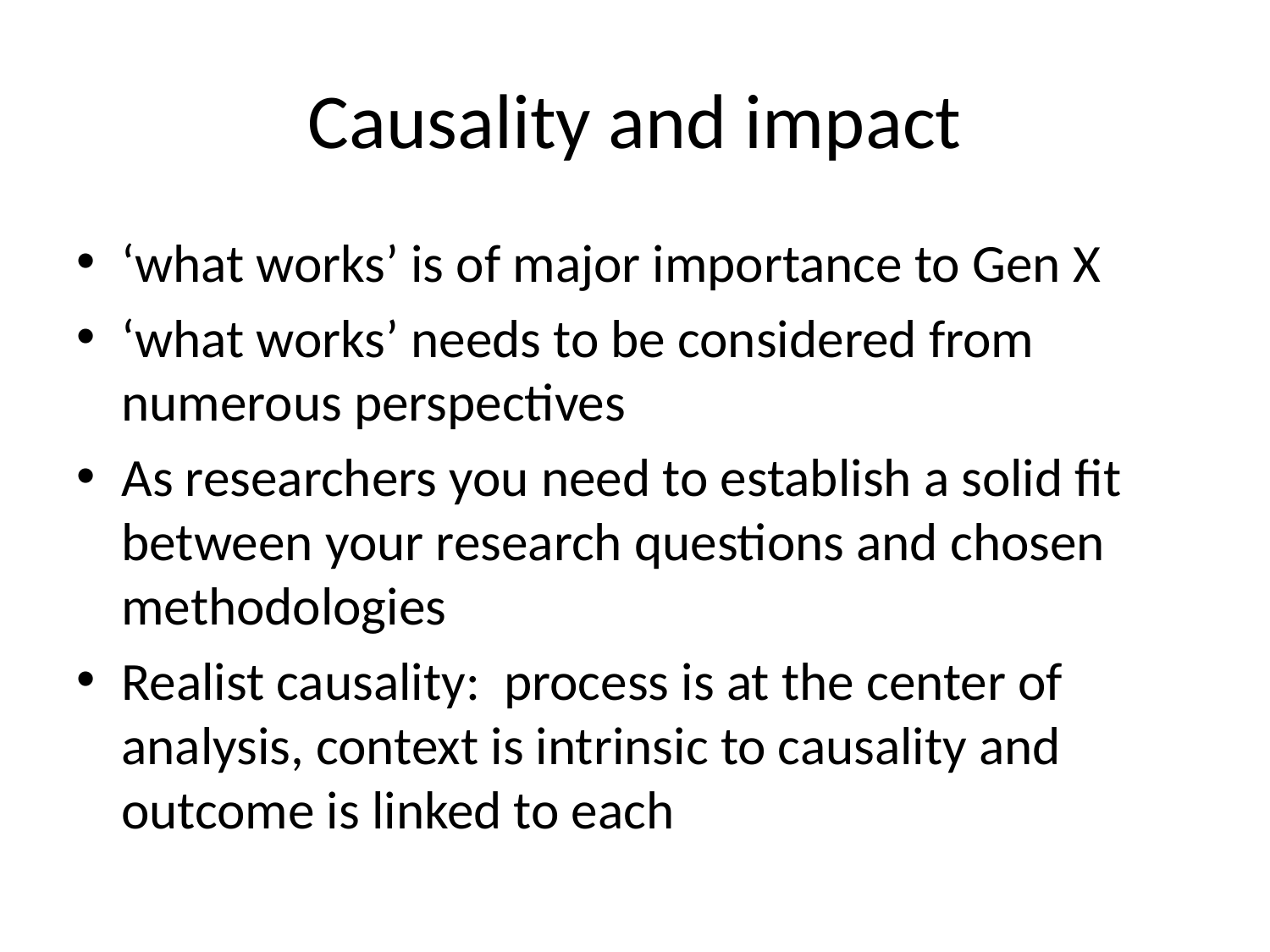

# Causality and impact
‘what works’ is of major importance to Gen X
‘what works’ needs to be considered from numerous perspectives
As researchers you need to establish a solid fit between your research questions and chosen methodologies
Realist causality:  process is at the center of analysis, context is intrinsic to causality and outcome is linked to each